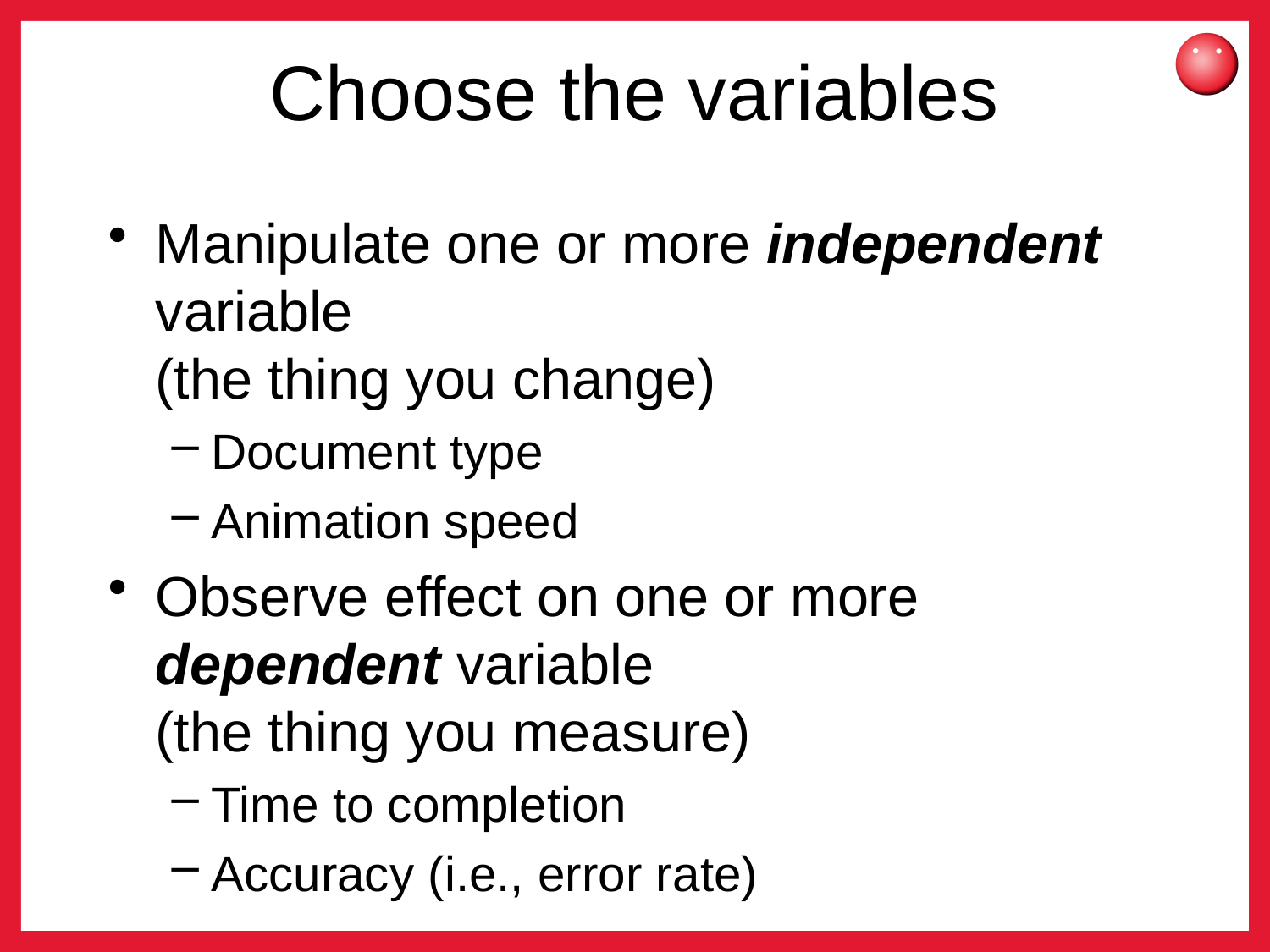

# Choose the variables
Manipulate one or more independent variable
(the thing you change)
Document type
Animation speed
Observe effect on one or more dependent variable
(the thing you measure)
Time to completion
Accuracy (i.e., error rate)